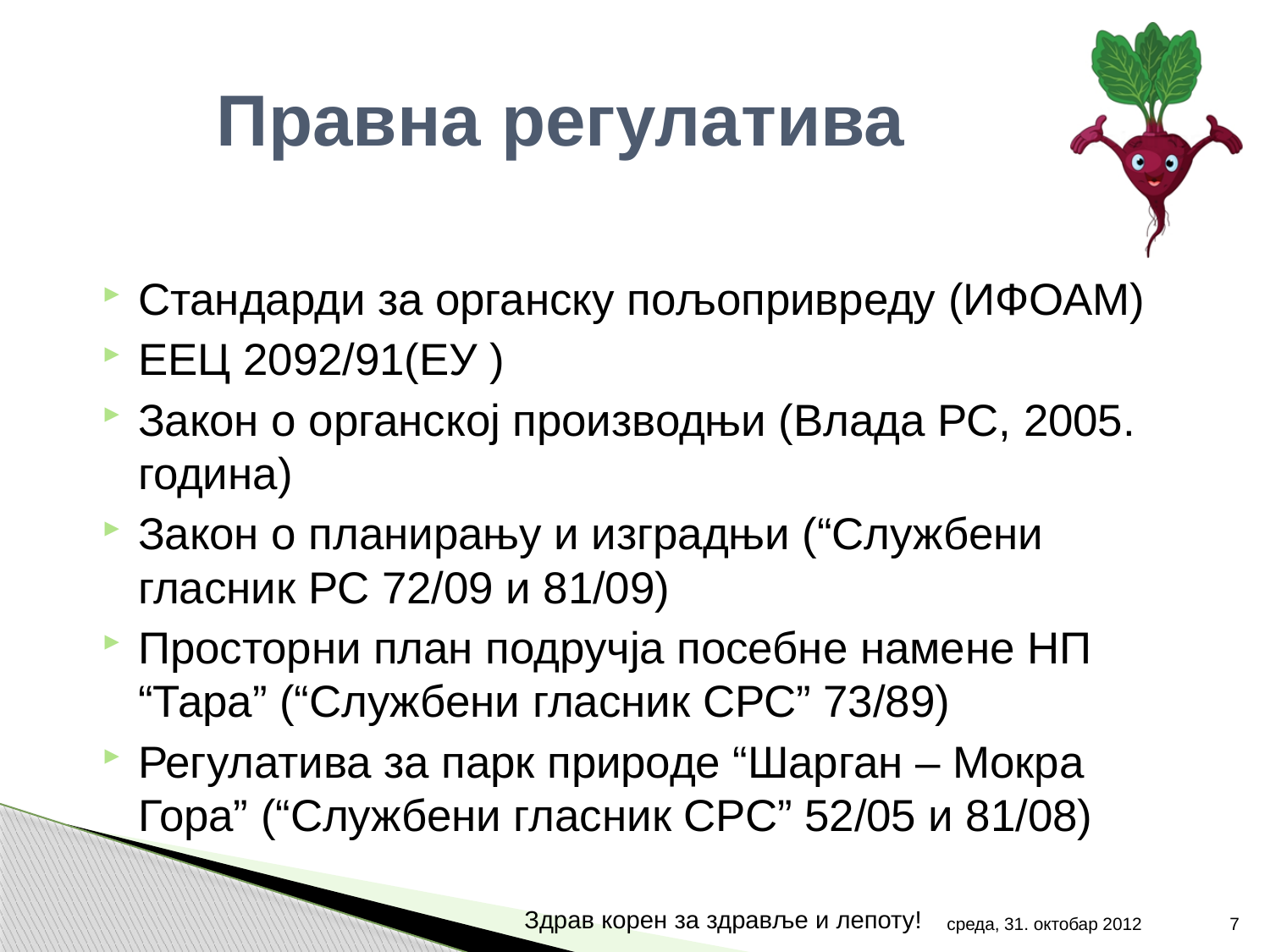

# Правна регулатива
Стандарди за органску пољопривреду (ИФОАМ)
ЕЕЦ 2092/91(ЕУ )
Закон о органској производњи (Влада РС, 2005. година)
Закон о планирању и изградњи (“Службени гласник РС 72/09 и 81/09)
Просторни план подручја посебне намене НП “Тара” (“Службени гласник СРС” 73/89)
Регулатива за парк природе “Шарган – Мокра Гора” (“Службени гласник СРС” 52/05 и 81/08)

Здрав корен за здравље и лепоту!
среда, 31. октобар 2012
7